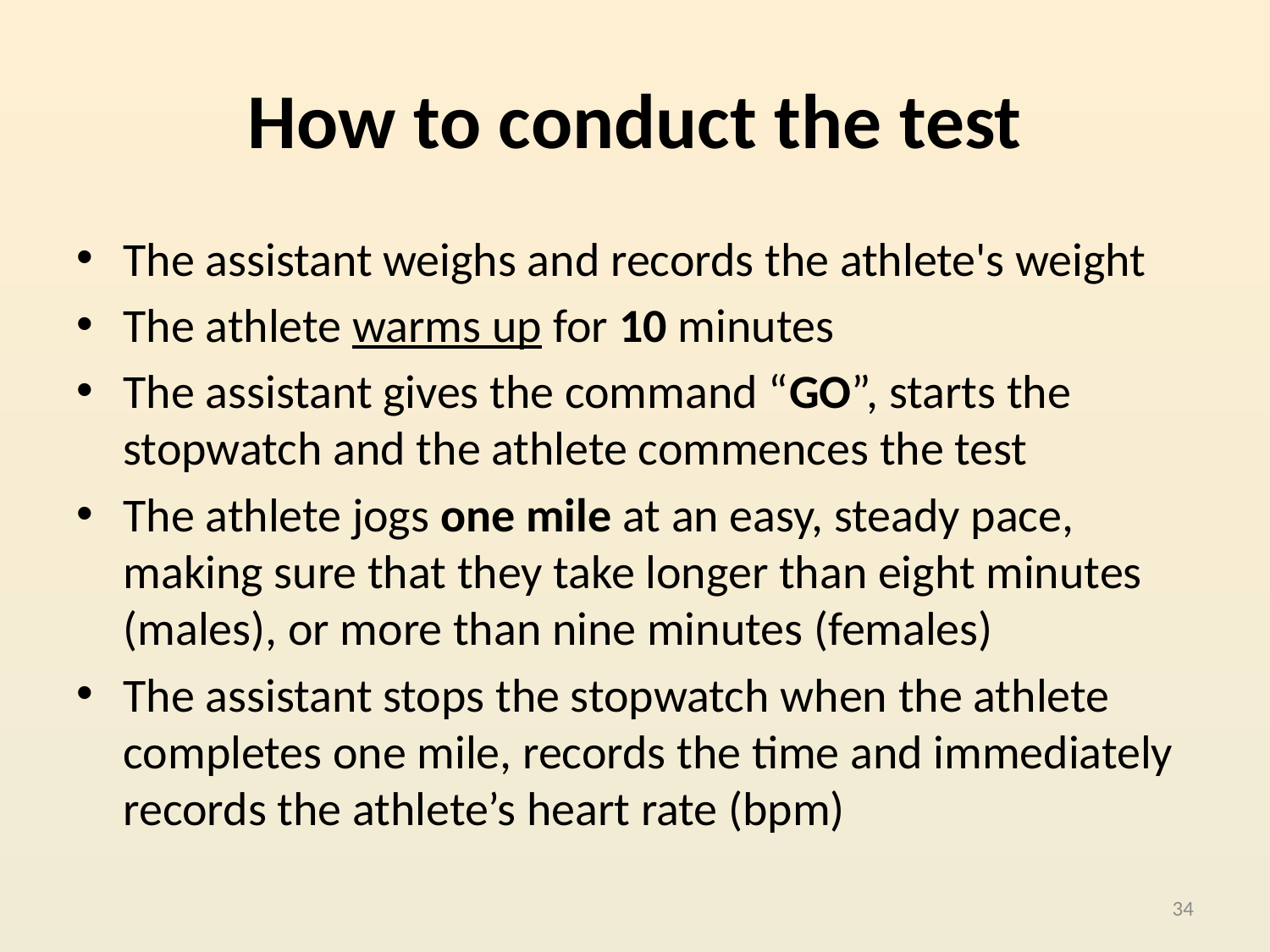

# How to conduct the test
The assistant weighs and records the athlete's weight
The athlete warms up for 10 minutes
The assistant gives the command “GO”, starts the stopwatch and the athlete commences the test
The athlete jogs one mile at an easy, steady pace, making sure that they take longer than eight minutes (males), or more than nine minutes (females)
The assistant stops the stopwatch when the athlete completes one mile, records the time and immediately records the athlete’s heart rate (bpm)
34